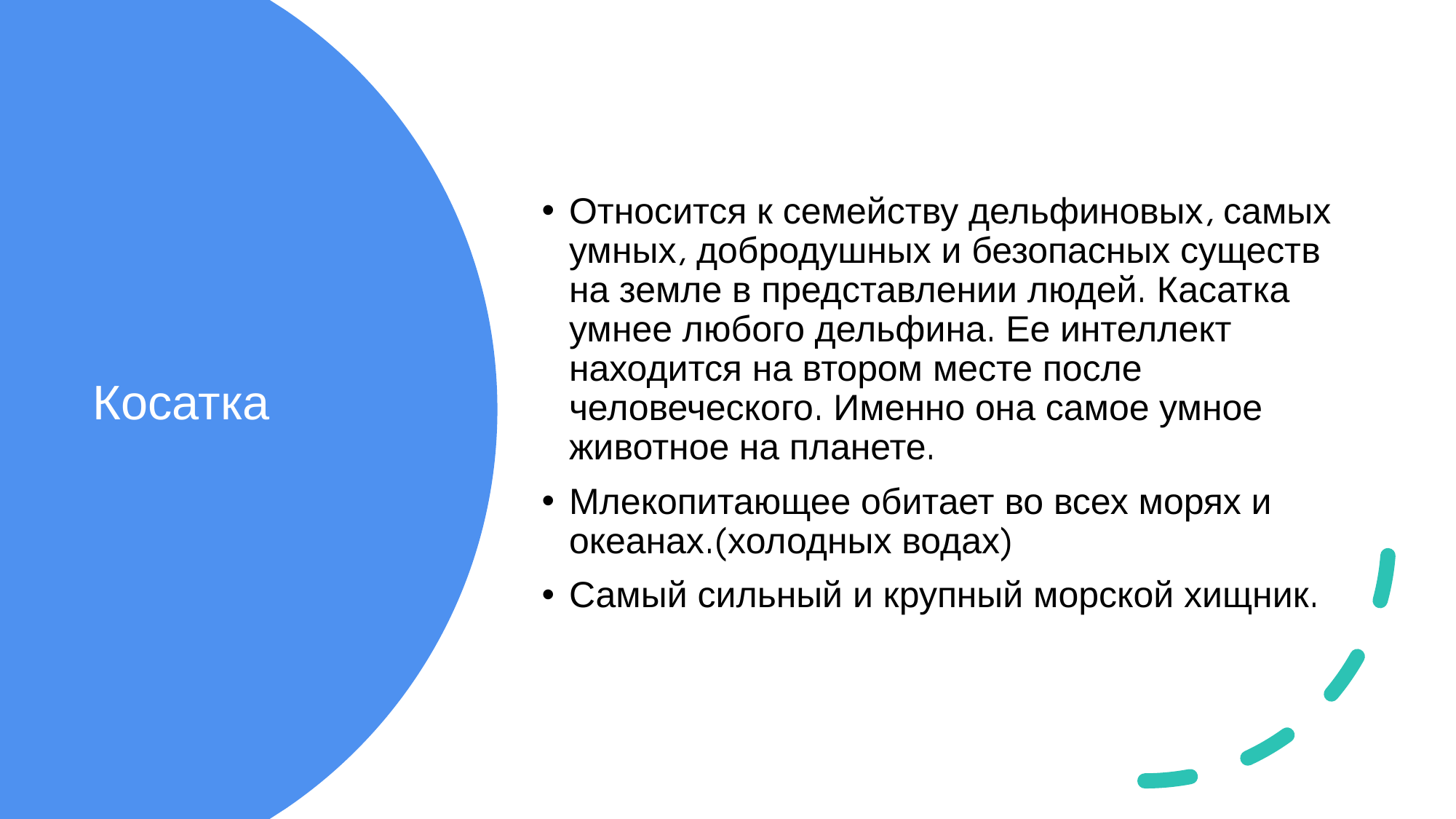

Относится к семейству дельфиновых, самых умных, добродушных и безопасных существ на земле в представлении людей. Касатка умнее любого дельфина. Ее интеллект находится на втором месте после человеческого. Именно она самое умное животное на планете.
Млекопитающее обитает во всех морях и океанах.(холодных водах)
Самый сильный и крупный морской хищник.
# Косатка